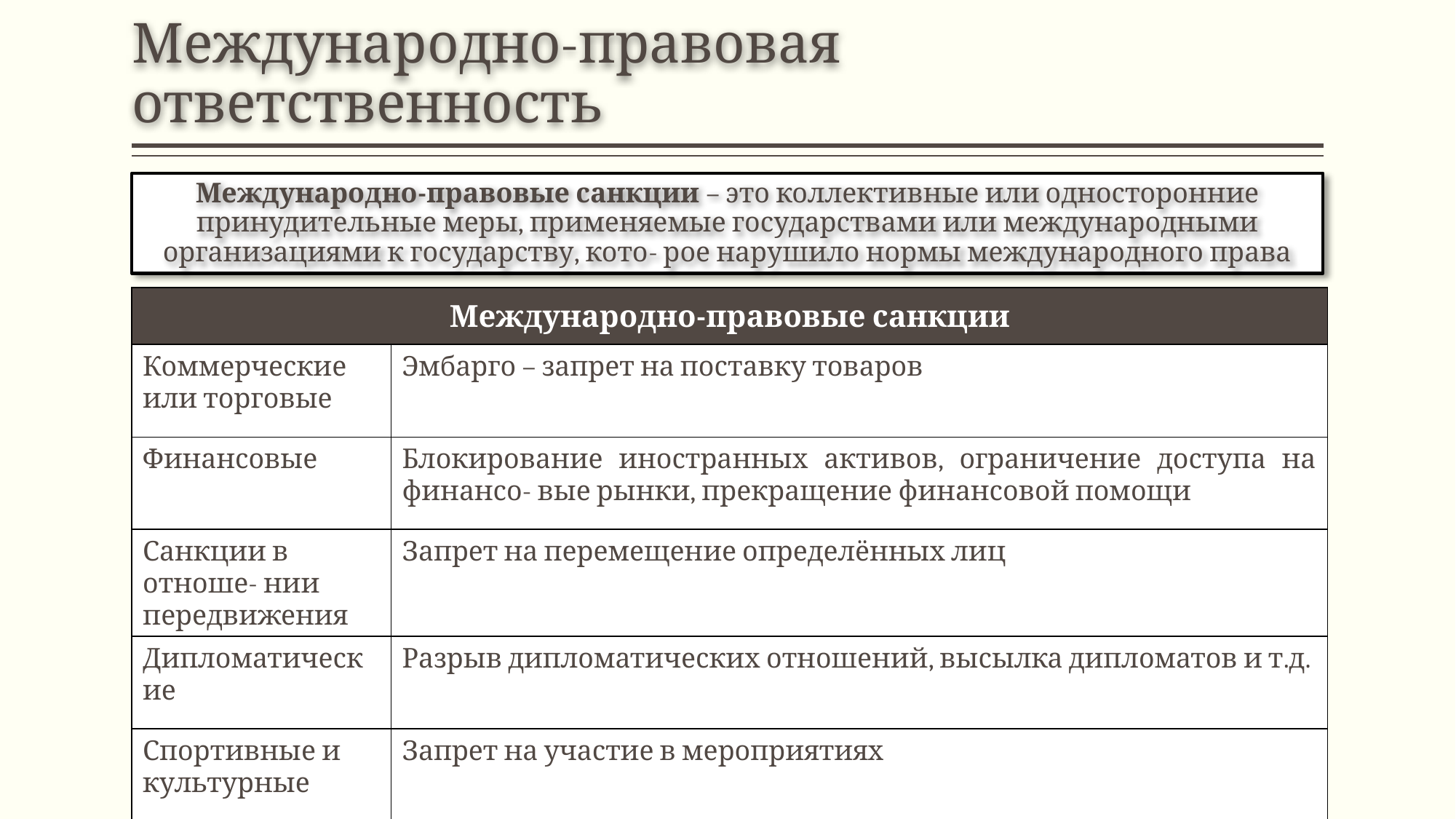

# Международно-правовая ответственность

Международно-правовые санкции – это коллективные или односторонние принудительные меры, применяемые государствами или международными организациями к государству, кото- рое нарушило нормы международного права
| Международно-правовые санкции |  |
| --- | --- |
| Коммерческие или торговые | Эмбарго – запрет на поставку товаров |
| Финансовые | Блокирование иностранных активов, ограничение доступа на финансо- вые рынки, прекращение финансовой помощи |
| Санкции в отноше- нии передвижения | Запрет на перемещение определённых лиц |
| Дипломатические | Разрыв дипломатических отношений, высылка дипломатов и т.д. |
| Спортивные и культурные | Запрет на участие в мероприятиях |